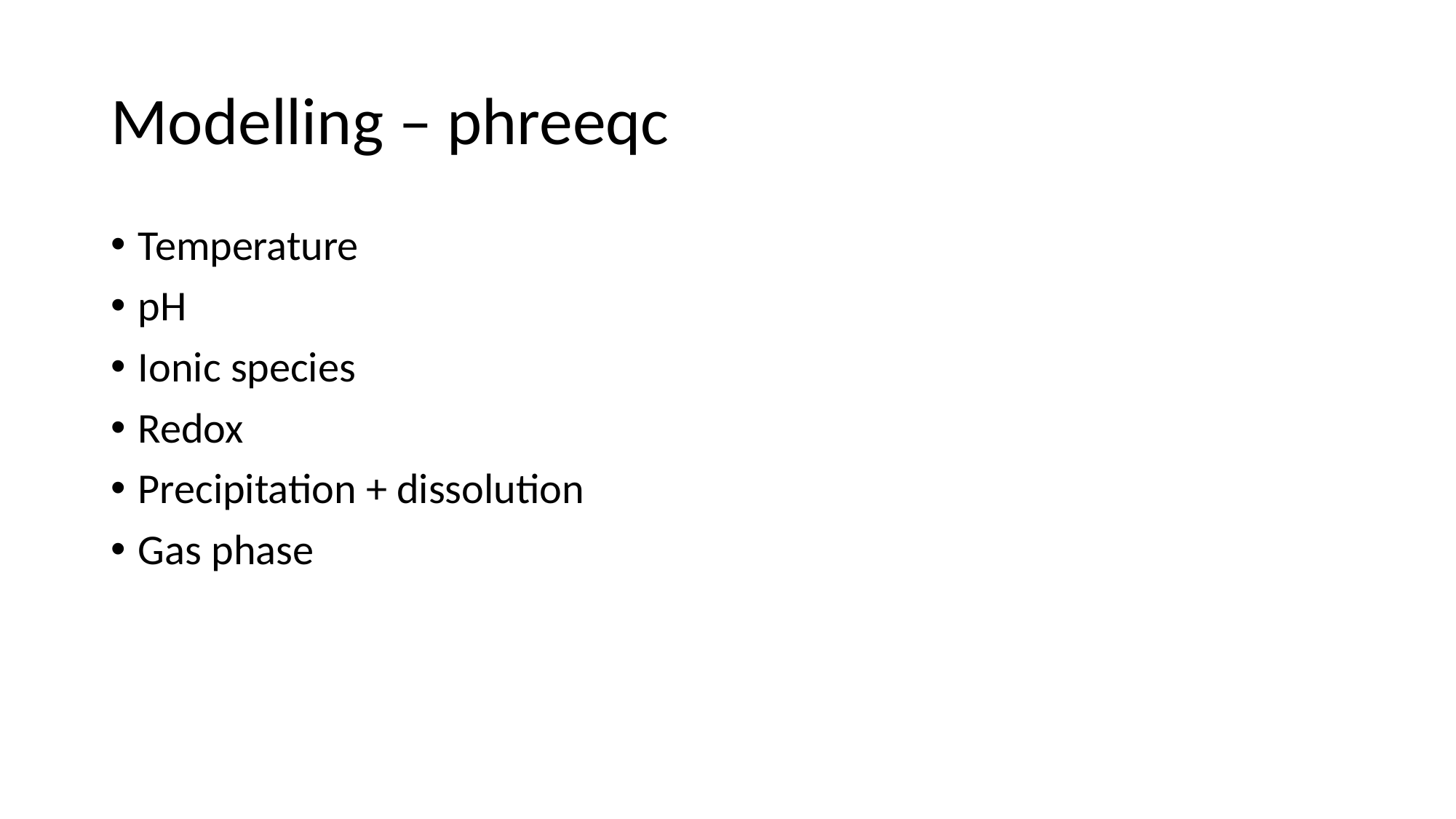

# Modelling – phreeqc
Temperature
pH
Ionic species
Redox
Precipitation + dissolution
Gas phase